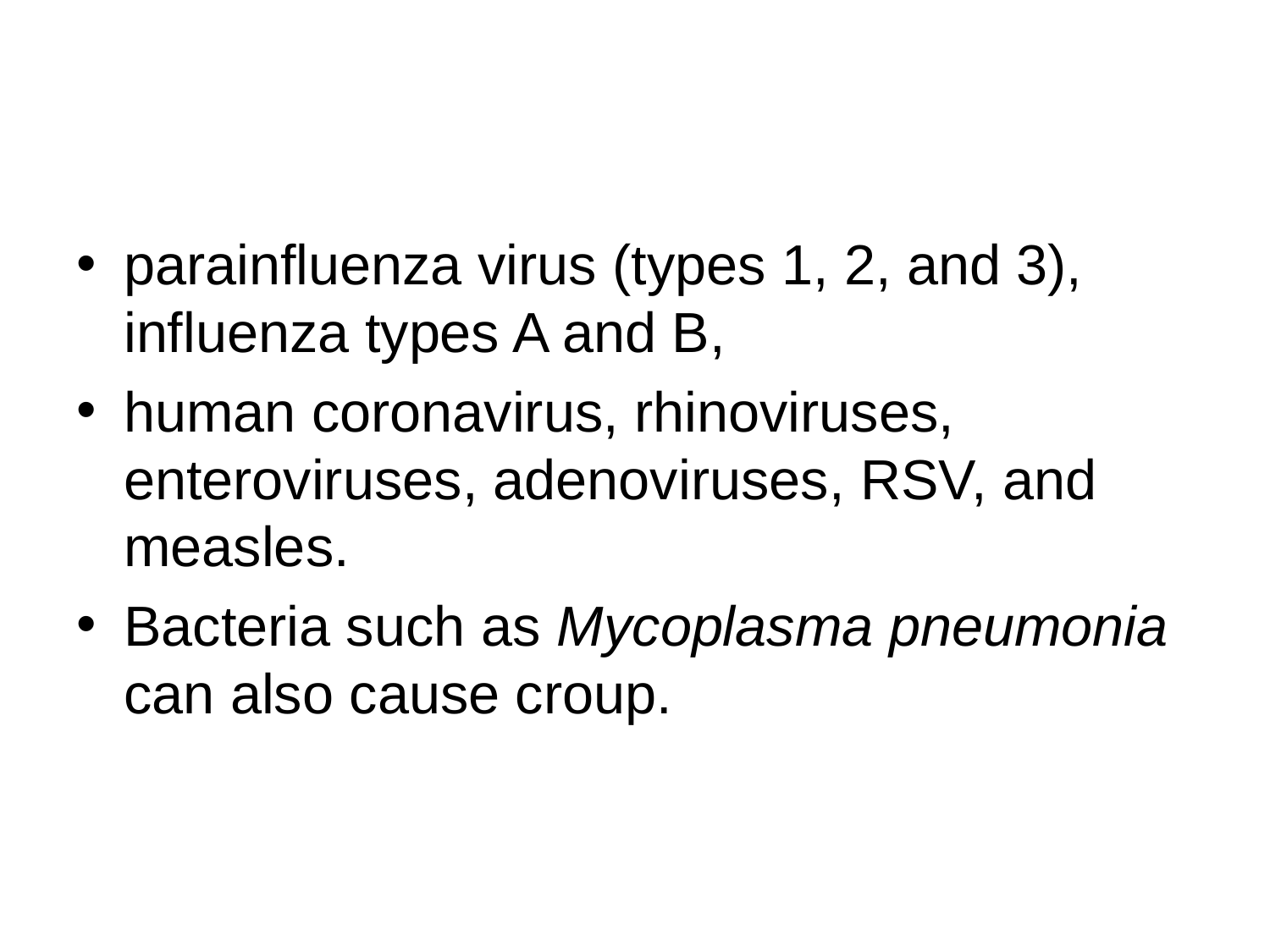

#
parainfluenza virus (types 1, 2, and 3), influenza types A and B,
human coronavirus, rhinoviruses, enteroviruses, adenoviruses, RSV, and measles.
Bacteria such as Mycoplasma pneumonia can also cause croup.